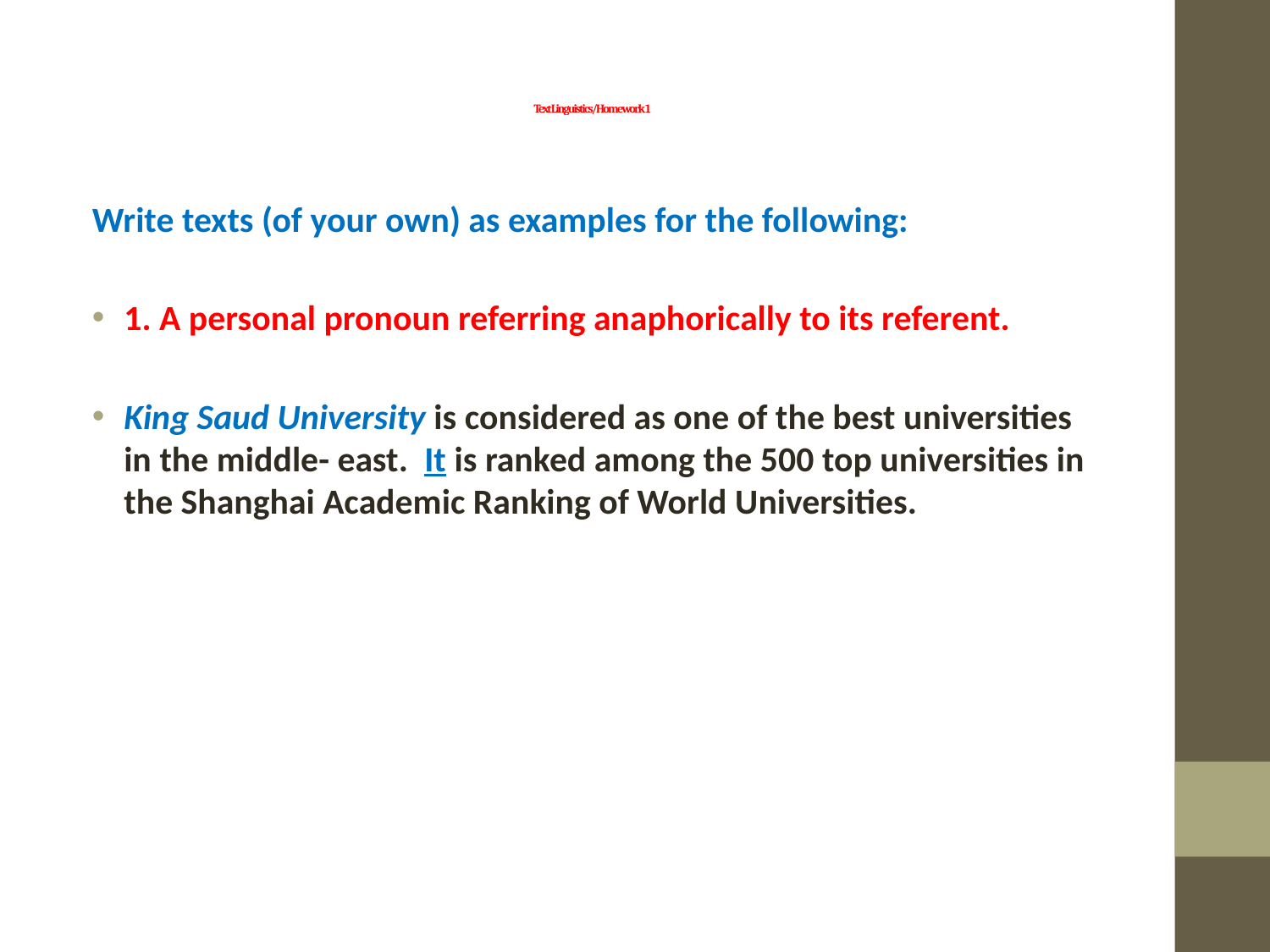

# Text Linguistics/Homework 1
Write texts (of your own) as examples for the following:

1. A personal pronoun referring anaphorically to its referent.

King Saud University is considered as one of the best universities in the middle- east.  It is ranked among the 500 top universities in the Shanghai Academic Ranking of World Universities.